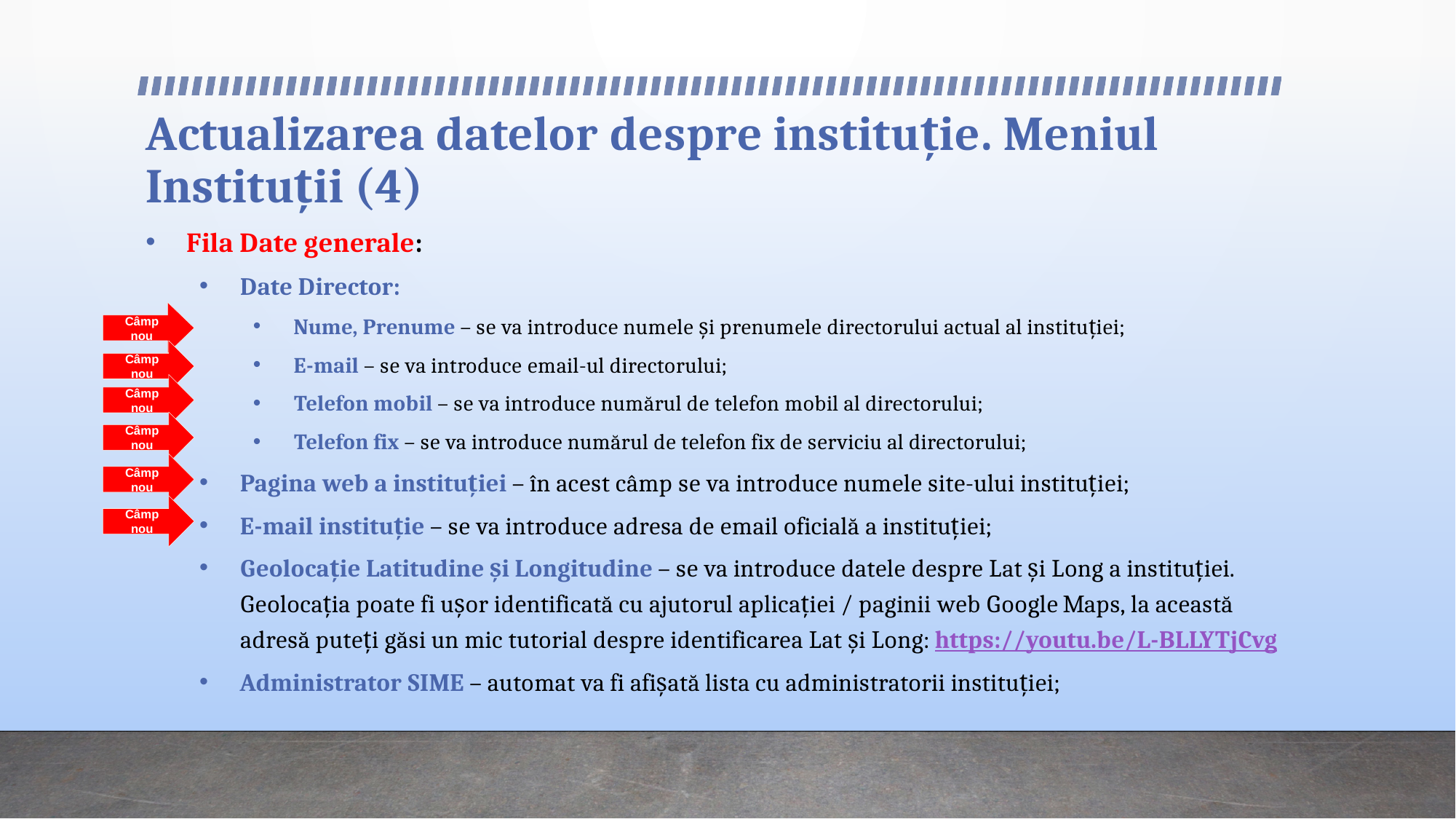

# Actualizarea datelor despre instituție. Meniul Instituții (4)
Fila Date generale:
Date Director:
Nume, Prenume – se va introduce numele și prenumele directorului actual al instituției;
E-mail – se va introduce email-ul directorului;
Telefon mobil – se va introduce numărul de telefon mobil al directorului;
Telefon fix – se va introduce numărul de telefon fix de serviciu al directorului;
Pagina web a instituției – în acest câmp se va introduce numele site-ului instituției;
E-mail instituție – se va introduce adresa de email oficială a instituției;
Geolocație Latitudine și Longitudine – se va introduce datele despre Lat și Long a instituției. Geolocația poate fi ușor identificată cu ajutorul aplicației / paginii web Google Maps, la această adresă puteți găsi un mic tutorial despre identificarea Lat și Long: https://youtu.be/L-BLLYTjCvg
Administrator SIME – automat va fi afișată lista cu administratorii instituției;

Câmp nou
Câmp nou
Câmp nou
Câmp nou
Câmp nou
Câmp nou